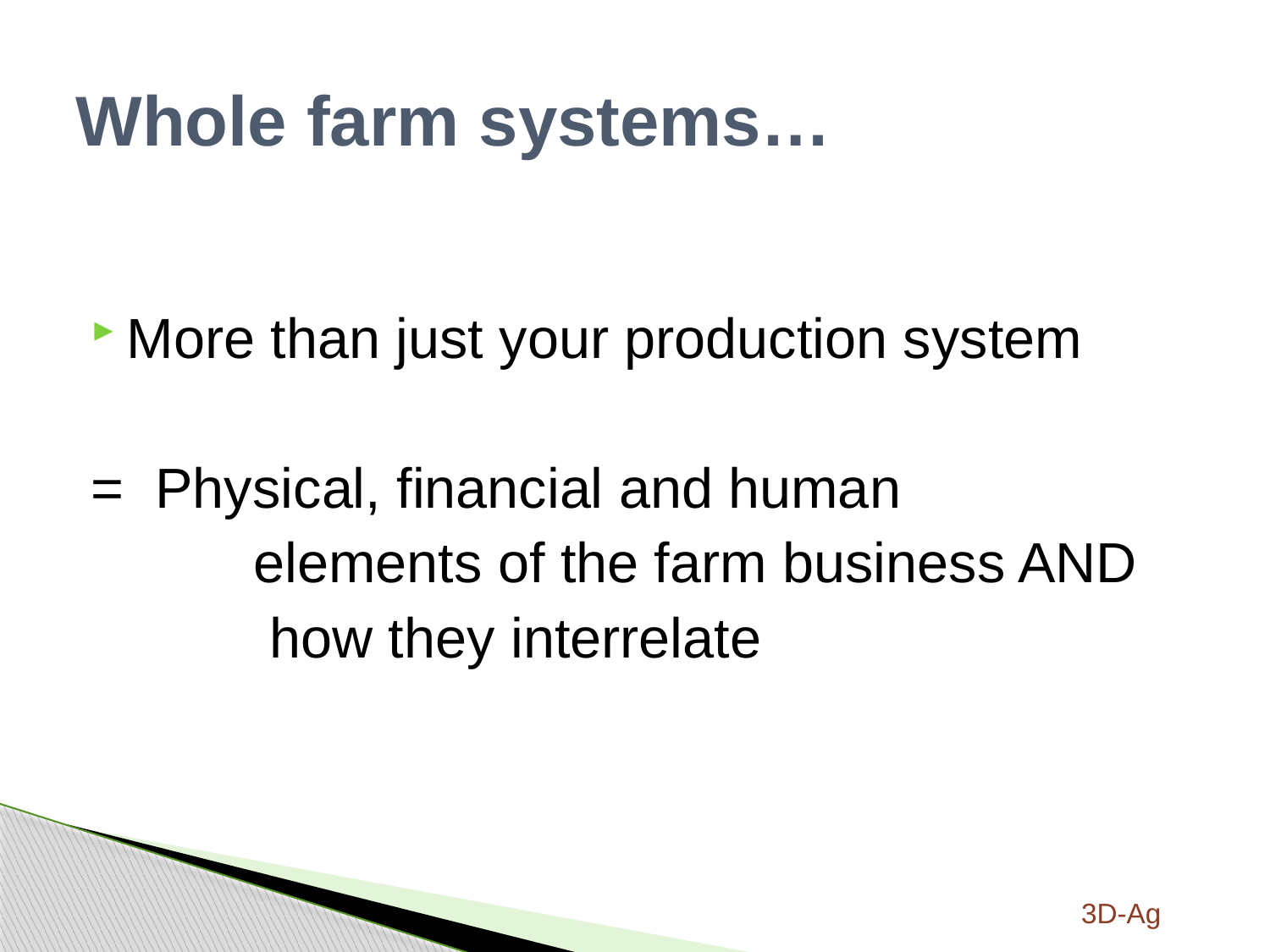

# Whole farm systems…

More than just your production system

=  Physical, financial and human
		elements of the farm business AND
		 how they interrelate

3D-Ag